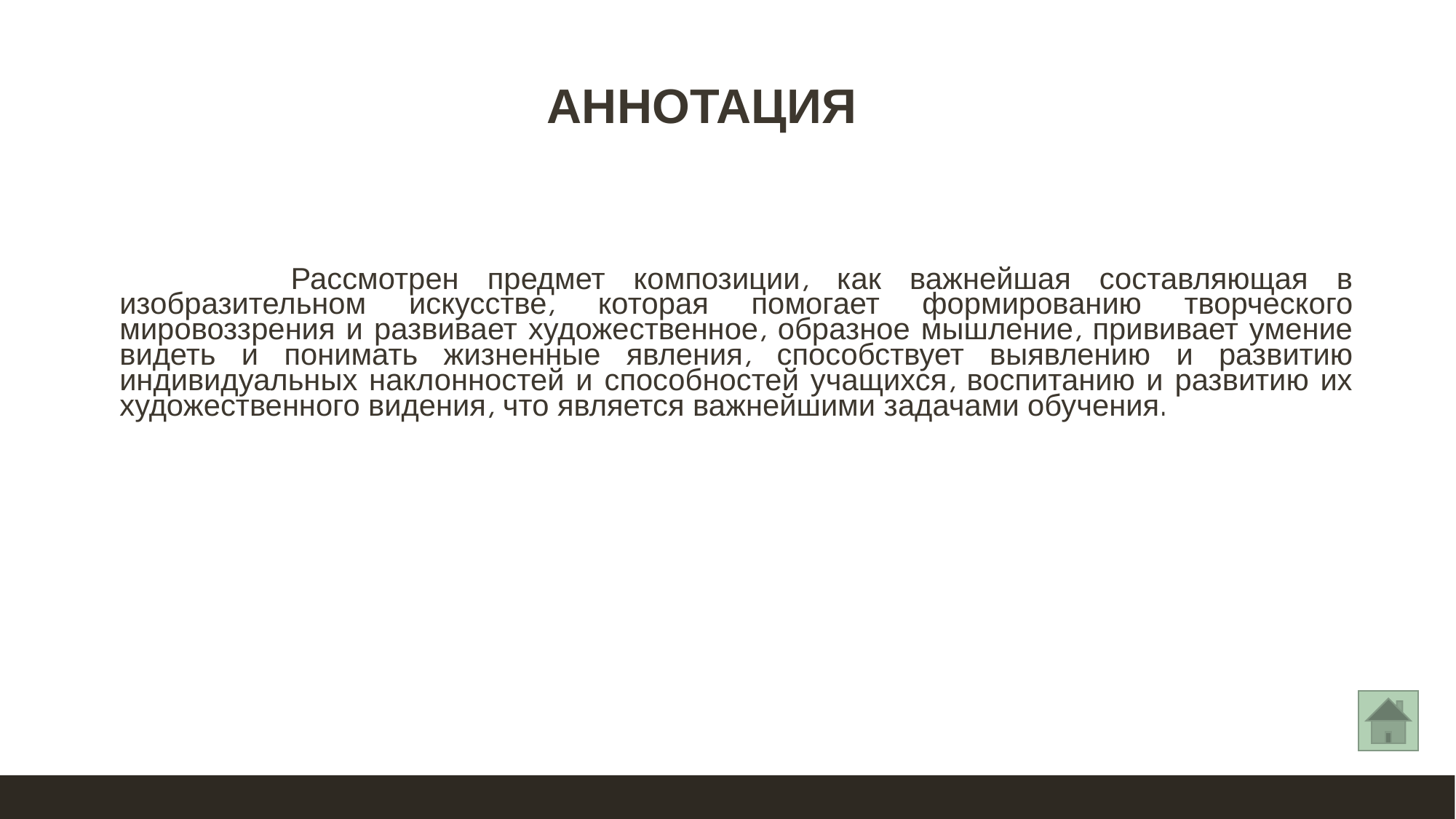

Аннотация
      Рассмотрен предмет композиции, как важнейшая составляющая в изобразительном искусстве, которая помогает формированию творческого мировоззрения и развивает художественное, образное мышление, прививает умение видеть и понимать жизненные явления, способствует выявлению и развитию индивидуальных наклонностей и способностей учащихся, воспитанию и развитию их художественного видения, что является важнейшими задачами обучения.